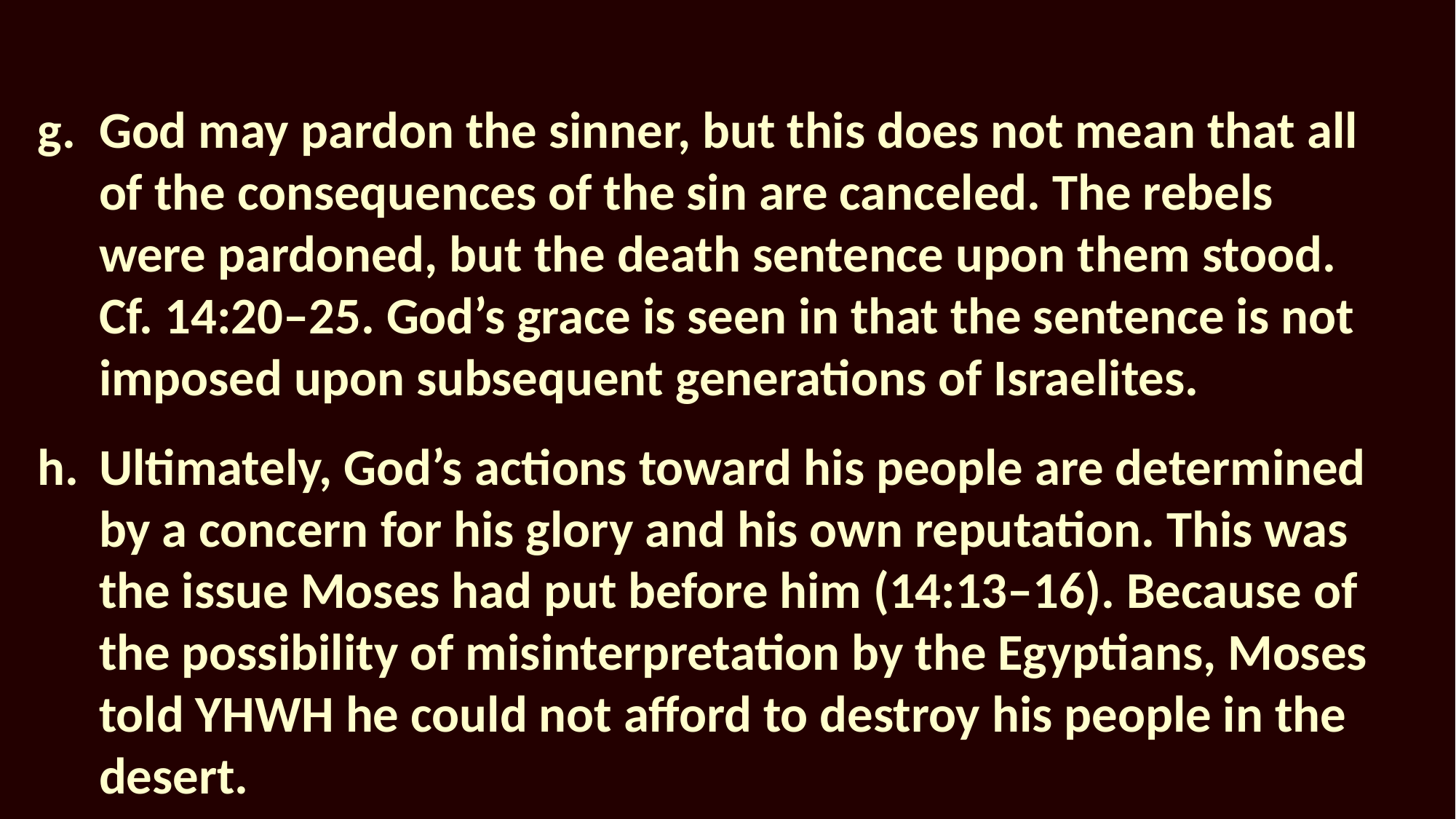

God may pardon the sinner, but this does not mean that all of the consequences of the sin are canceled. The rebels were pardoned, but the death sentence upon them stood. Cf. 14:20–25. God’s grace is seen in that the sentence is not imposed upon subsequent generations of Israelites.
Ultimately, God’s actions toward his people are determined by a concern for his glory and his own reputation. This was the issue Moses had put before him (14:13–16). Because of the possibility of misinterpretation by the Egyptians, Moses told YHWH he could not afford to destroy his people in the desert.